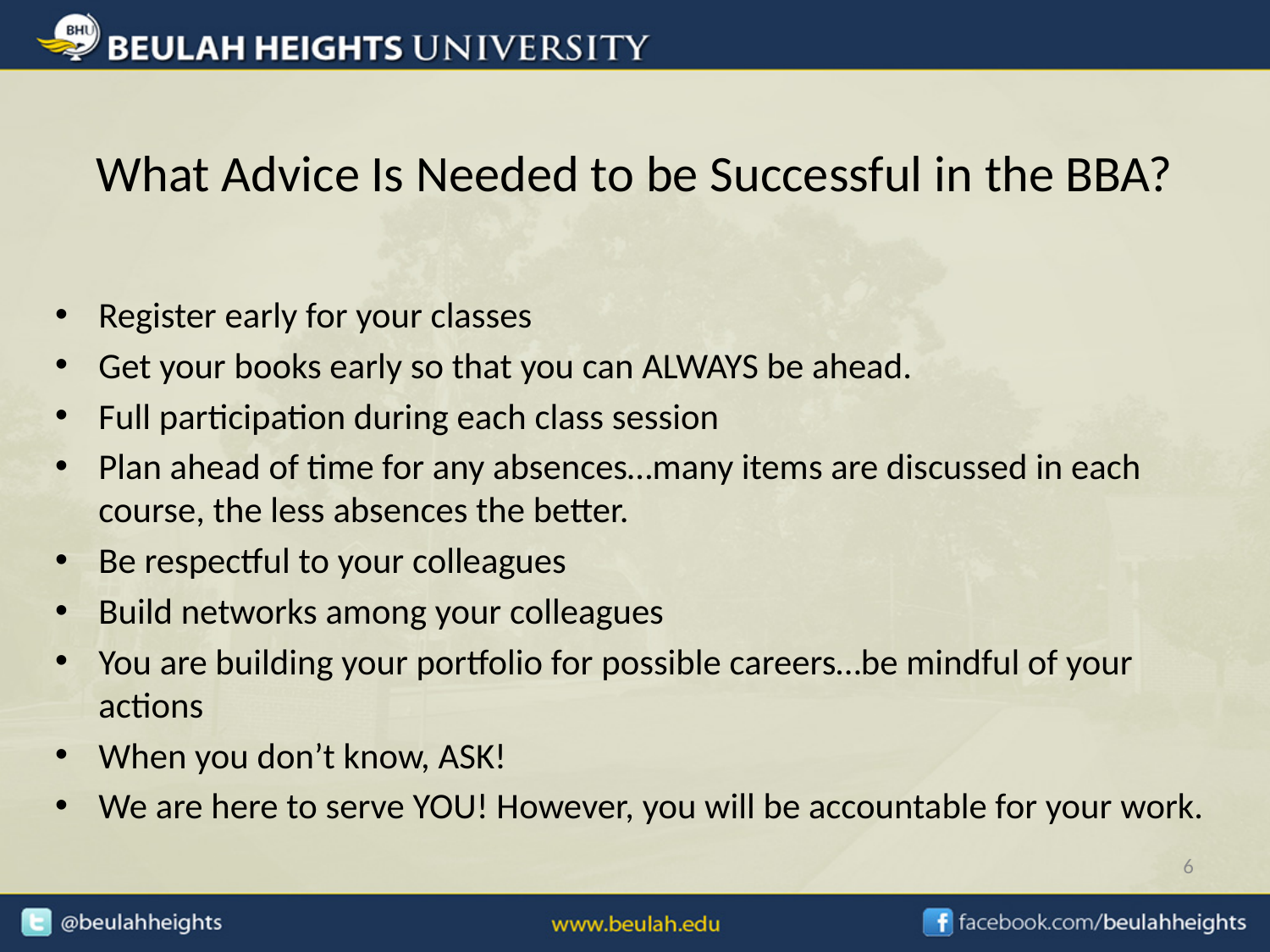

# What Advice Is Needed to be Successful in the BBA?
Register early for your classes
Get your books early so that you can ALWAYS be ahead.
Full participation during each class session
Plan ahead of time for any absences…many items are discussed in each course, the less absences the better.
Be respectful to your colleagues
Build networks among your colleagues
You are building your portfolio for possible careers…be mindful of your actions
When you don’t know, ASK!
We are here to serve YOU! However, you will be accountable for your work.

6